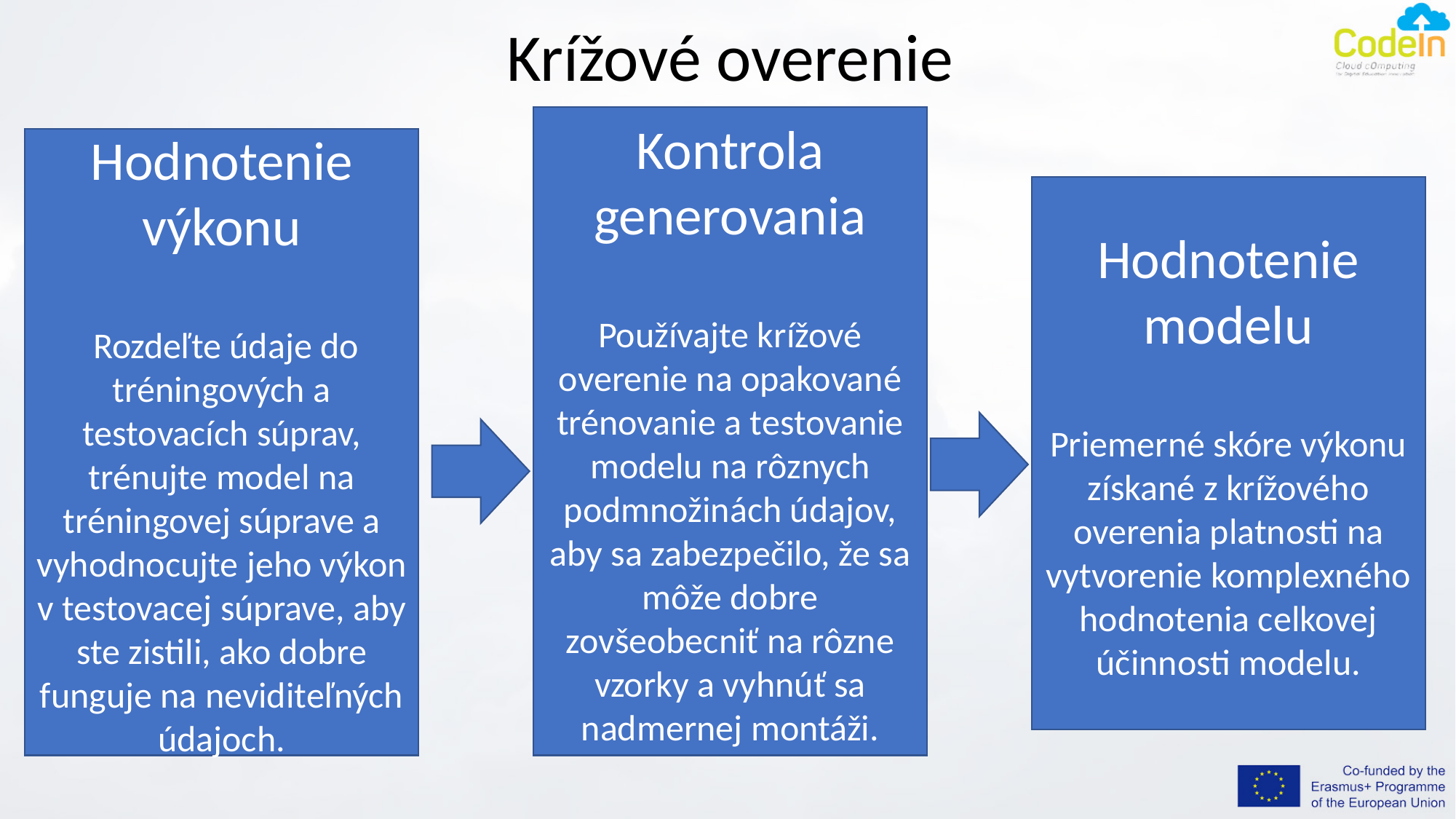

# Krížové overenie
Kontrola generovania

Používajte krížové overenie na opakované trénovanie a testovanie modelu na rôznych podmnožinách údajov, aby sa zabezpečilo, že sa môže dobre zovšeobecniť na rôzne vzorky a vyhnúť sa nadmernej montáži.
Hodnotenie výkonu

 Rozdeľte údaje do tréningových a testovacích súprav, trénujte model na tréningovej súprave a vyhodnocujte jeho výkon v testovacej súprave, aby ste zistili, ako dobre funguje na neviditeľných údajoch.
Hodnotenie modelu

Priemerné skóre výkonu získané z krížového overenia platnosti na vytvorenie komplexného hodnotenia celkovej účinnosti modelu.